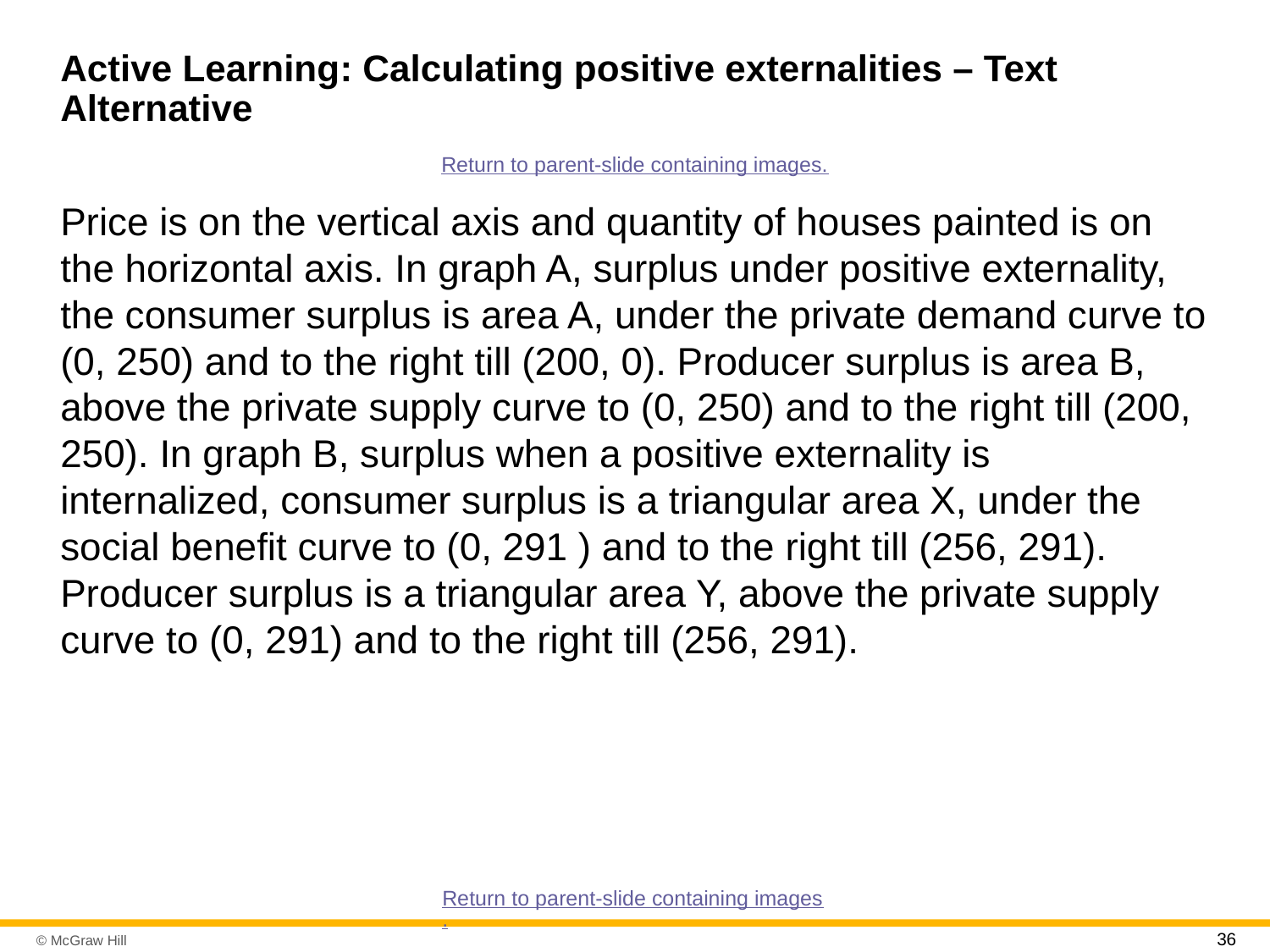

# Active Learning: Calculating positive externalities – Text Alternative
Return to parent-slide containing images.
Price is on the vertical axis and quantity of houses painted is on the horizontal axis. In graph A, surplus under positive externality, the consumer surplus is area A, under the private demand curve to (0, 250) and to the right till (200, 0). Producer surplus is area B, above the private supply curve to (0, 250) and to the right till (200, 250). In graph B, surplus when a positive externality is internalized, consumer surplus is a triangular area X, under the social benefit curve to (0, 291 ) and to the right till (256, 291). Producer surplus is a triangular area Y, above the private supply curve to (0, 291) and to the right till (256, 291).
Return to parent-slide containing images.